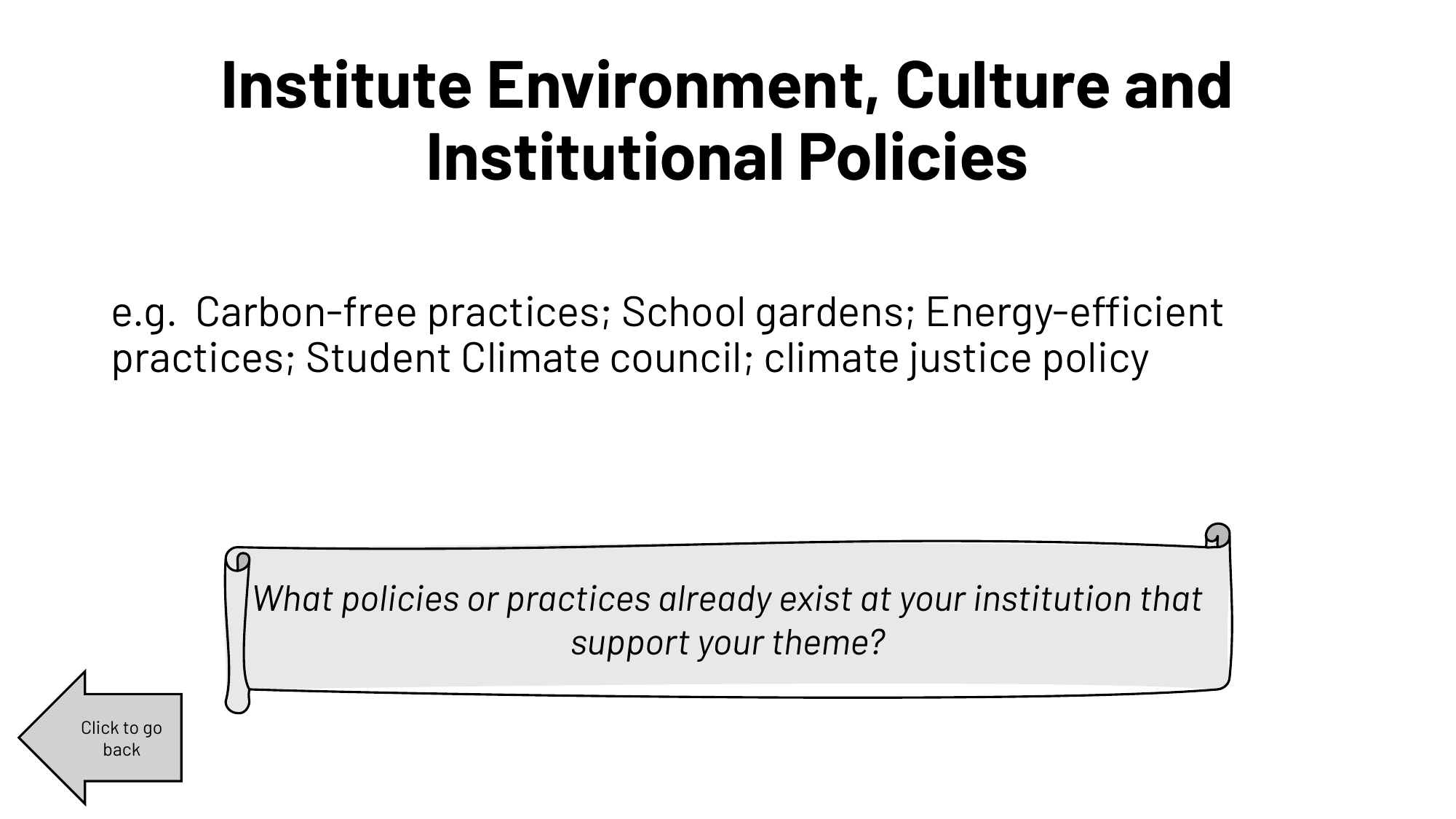

# Institute Environment, Culture and Institutional Policies
e.g.  Carbon-free practices; School gardens; Energy-efficient practices; Student Climate council; climate justice policy
What policies or practices already exist at your institution that support your theme?
Click to go back